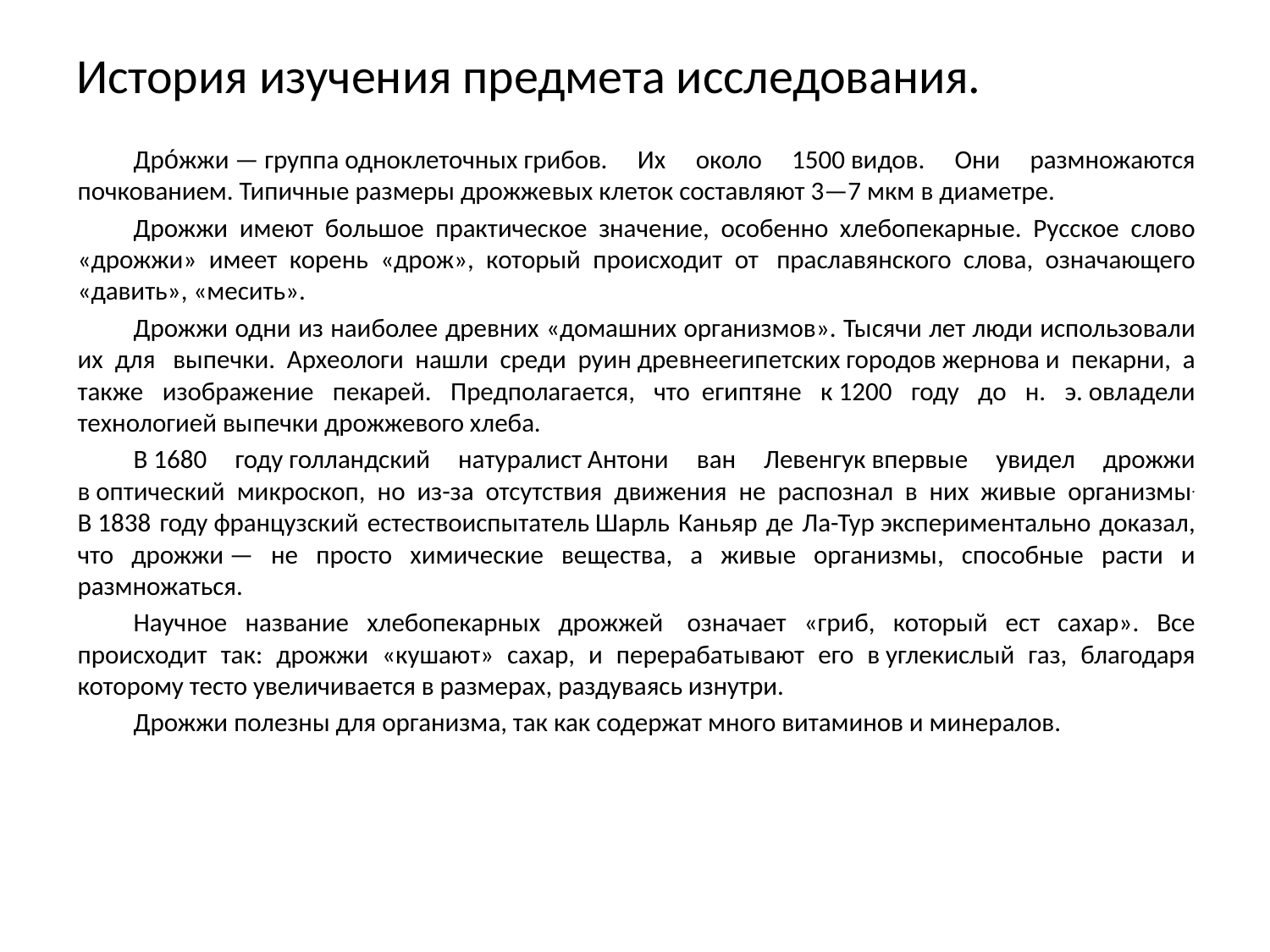

# История изучения предмета исследования.
	Дро́жжи — группа одноклеточных грибов. Их около 1500 видов. Они размножаются почкованием. Типичные размеры дрожжевых клеток составляют 3—7 мкм в диаметре.
	Дрожжи имеют большое практическое значение, особенно хлебопекарные. Русское слово «дрожжи» имеет корень «дрож», который происходит от  праславянского слова, означающего «давить», «месить».
	Дрожжи одни из наиболее древних «домашних организмов». Тысячи лет люди использовали их для  выпечки. Археологи нашли среди руин древнеегипетских городов жернова и пекарни, а также изображение пекарей. Предполагается, что  египтяне к 1200 году до н. э. овладели технологией выпечки дрожжевого хлеба.
	В 1680 году голландский натуралист Антони ван Левенгук впервые увидел дрожжи в оптический микроскоп, но из-за отсутствия движения не распознал в них живые организмы. В 1838 году французский естествоиспытатель Шарль Каньяр де Ла-Тур экспериментально доказал, что дрожжи — не просто химические вещества, а живые организмы, способные расти и размножаться.
	Научное название хлебопекарных дрожжей  означает «гриб, который ест сахар». Все происходит так: дрожжи «кушают» сахар, и перерабатывают его в углекислый газ, благодаря которому тесто увеличивается в размерах, раздуваясь изнутри.
	Дрожжи полезны для организма, так как содержат много витаминов и минералов.